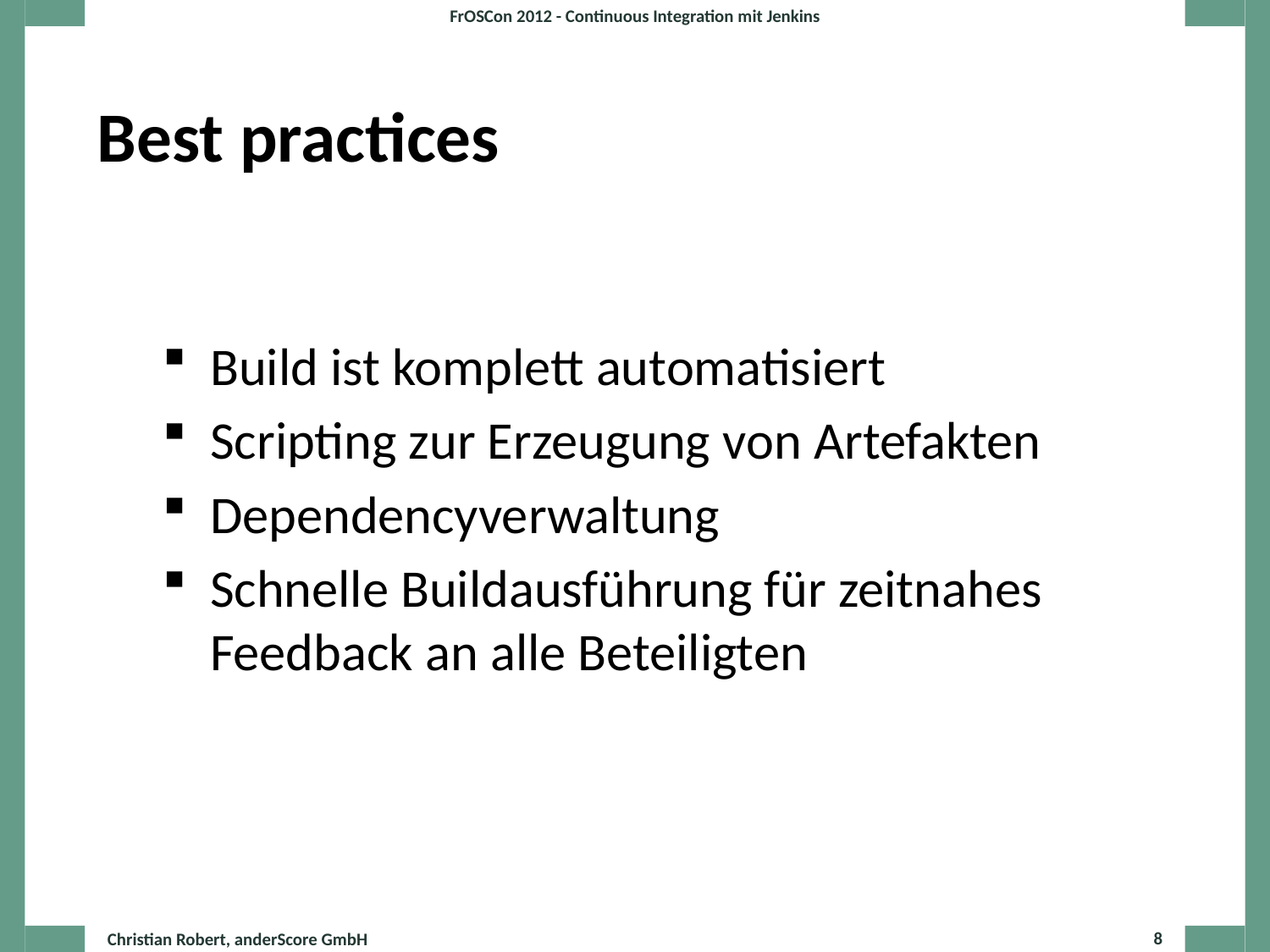

FrOSCon 2012 - Continuous Integration mit Jenkins
# Best practices
Build ist komplett automatisiert
Scripting zur Erzeugung von Artefakten
Dependencyverwaltung
Schnelle Buildausführung für zeitnahes Feedback an alle Beteiligten
Christian Robert, anderScore GmbH
8